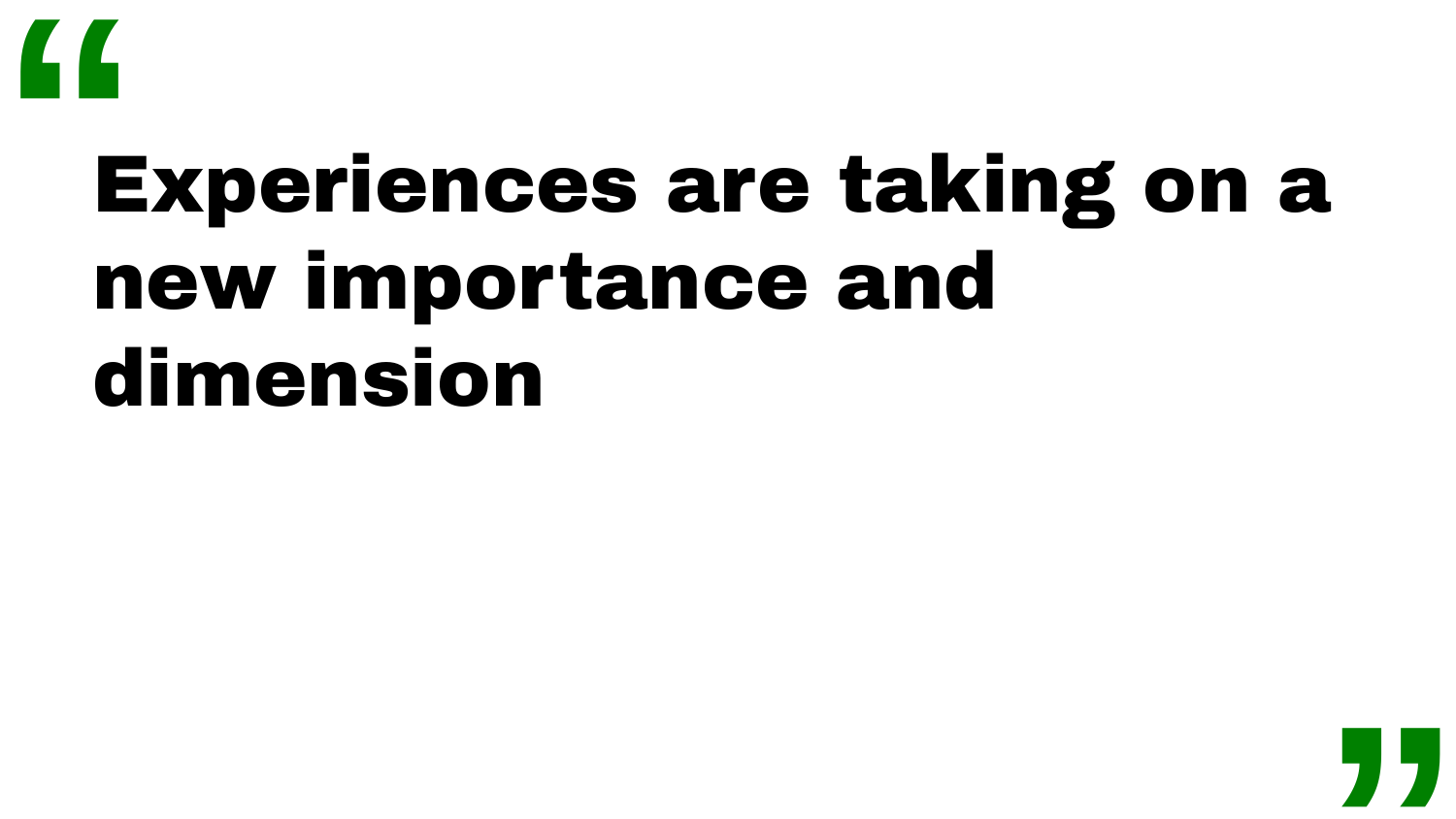

“
Experiences are taking on a new importance and dimension
”